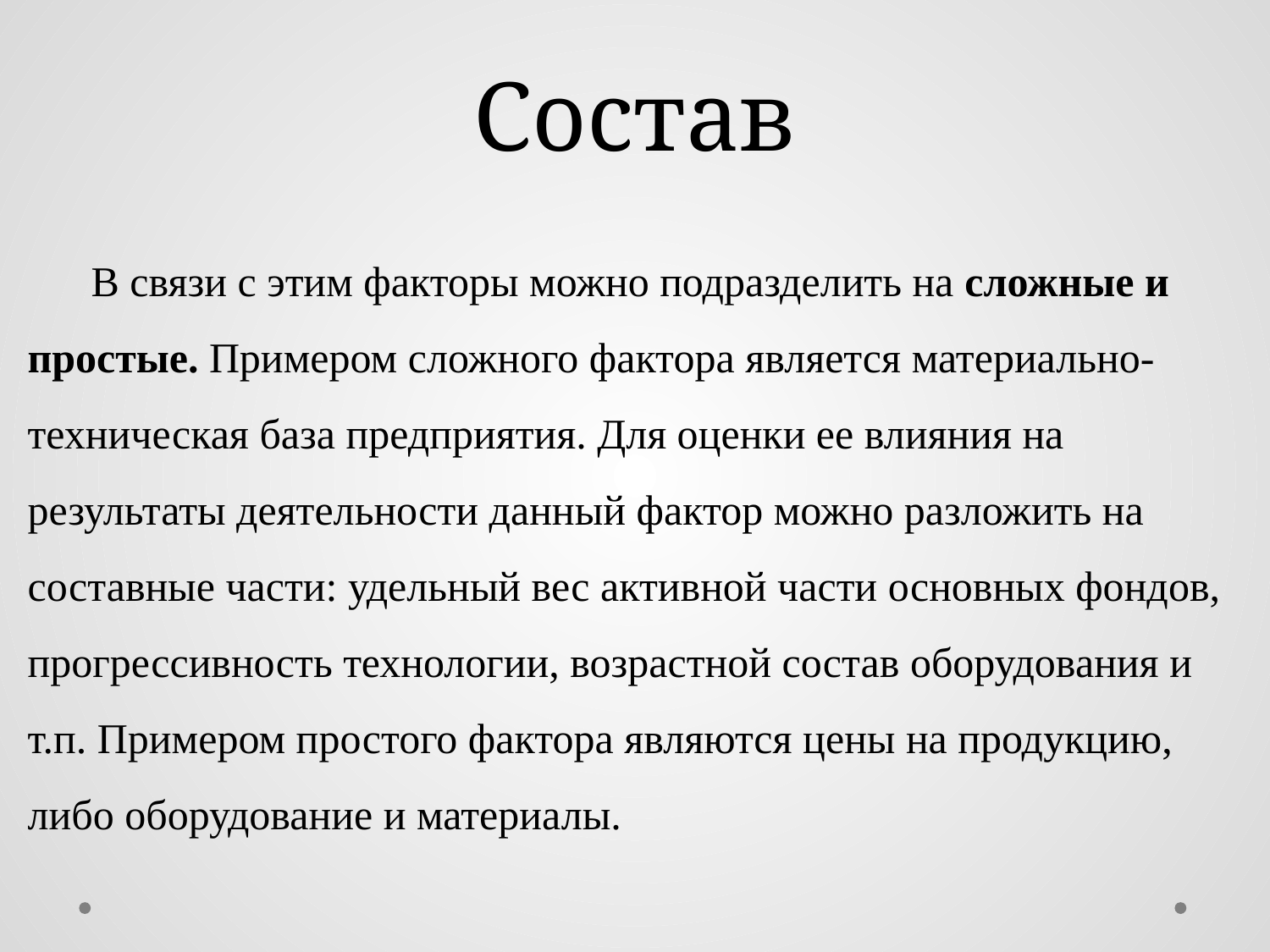

# Состав
В связи с этим факторы можно подразделить на сложные и простые. Примером сложного фактора является материально-техническая база предприятия. Для оценки ее влияния на результаты деятельности данный фактор можно разложить на составные части: удельный вес активной части основных фондов, прогрессивность технологии, возрастной состав оборудования и т.п. Примером простого фактора являются цены на продукцию, либо оборудование и материалы.